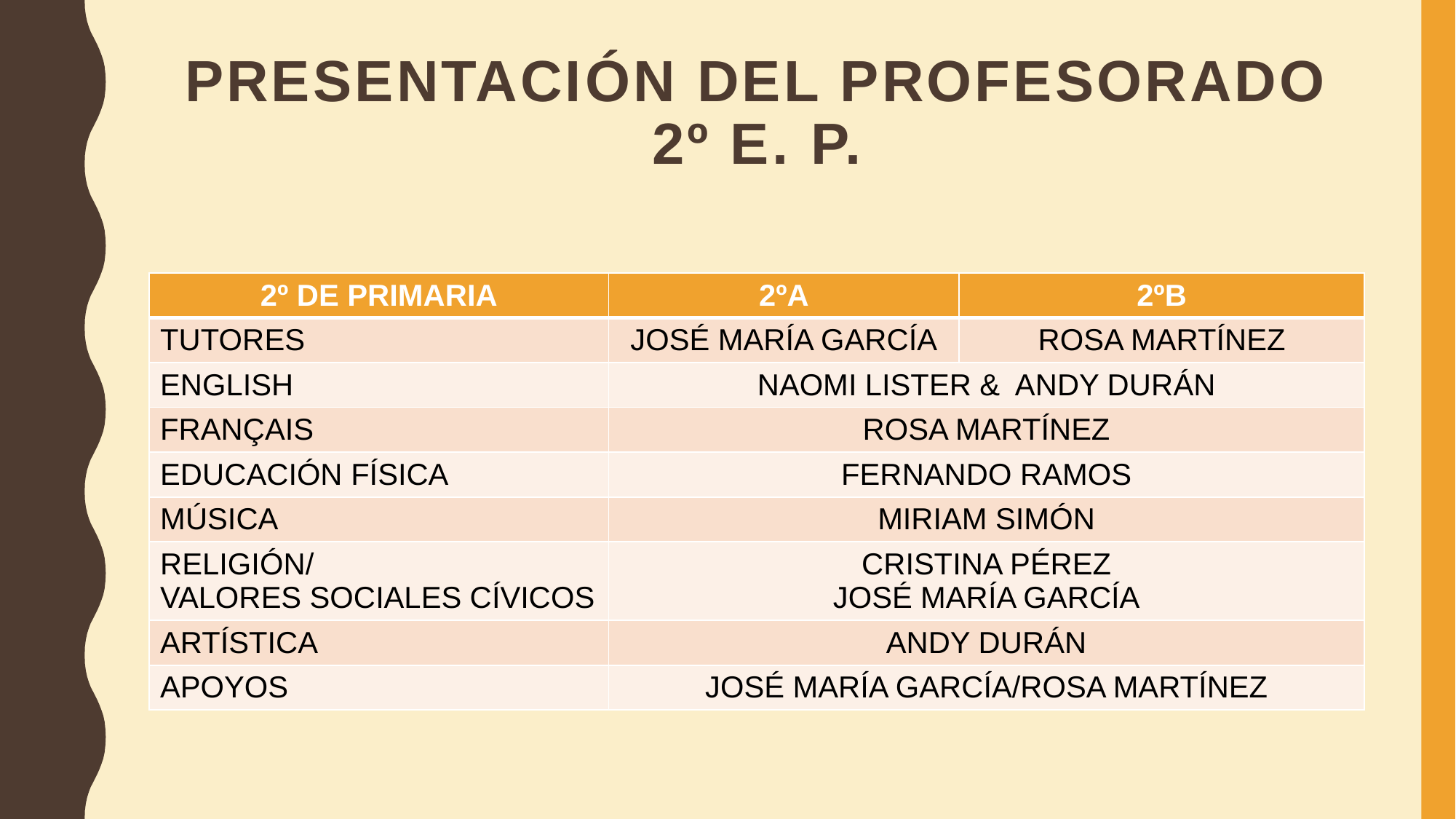

# PRESENTACIÓN DEL PROFESORADO 2º E. P.
| 2º DE PRIMARIA | 2ºA | 2ºB |
| --- | --- | --- |
| TUTORES | JOSÉ MARÍA GARCÍA | ROSA MARTÍNEZ |
| ENGLISH | NAOMI LISTER & ANDY DURÁN |  |
| FRANÇAIS | ROSA MARTÍNEZ |  |
| EDUCACIÓN FÍSICA | FERNANDO RAMOS |  |
| MÚSICA | MIRIAM SIMÓN |  |
| RELIGIÓN/ VALORES SOCIALES CÍVICOS | CRISTINA PÉREZ JOSÉ MARÍA GARCÍA |  |
| ARTÍSTICA | ANDY DURÁN |  |
| APOYOS | JOSÉ MARÍA GARCÍA/ROSA MARTÍNEZ |  |